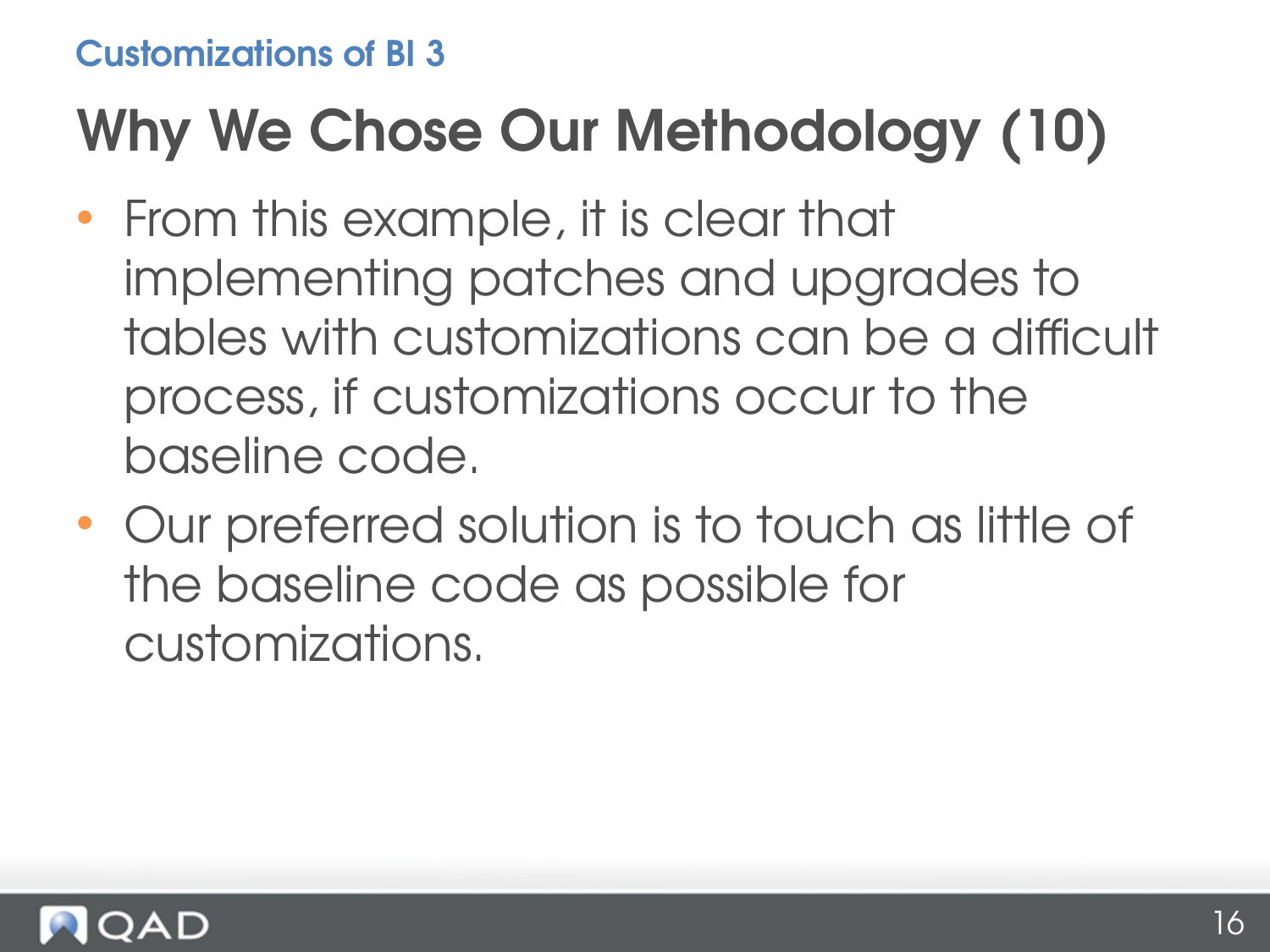

Customizations of BI 3
# Why We Chose Our Methodology (10)
From this example, it is clear that implementing patches and upgrades to tables with customizations can be a difficult process, if customizations occur to the baseline code.
Our preferred solution is to touch as little of the baseline code as possible for customizations.
16